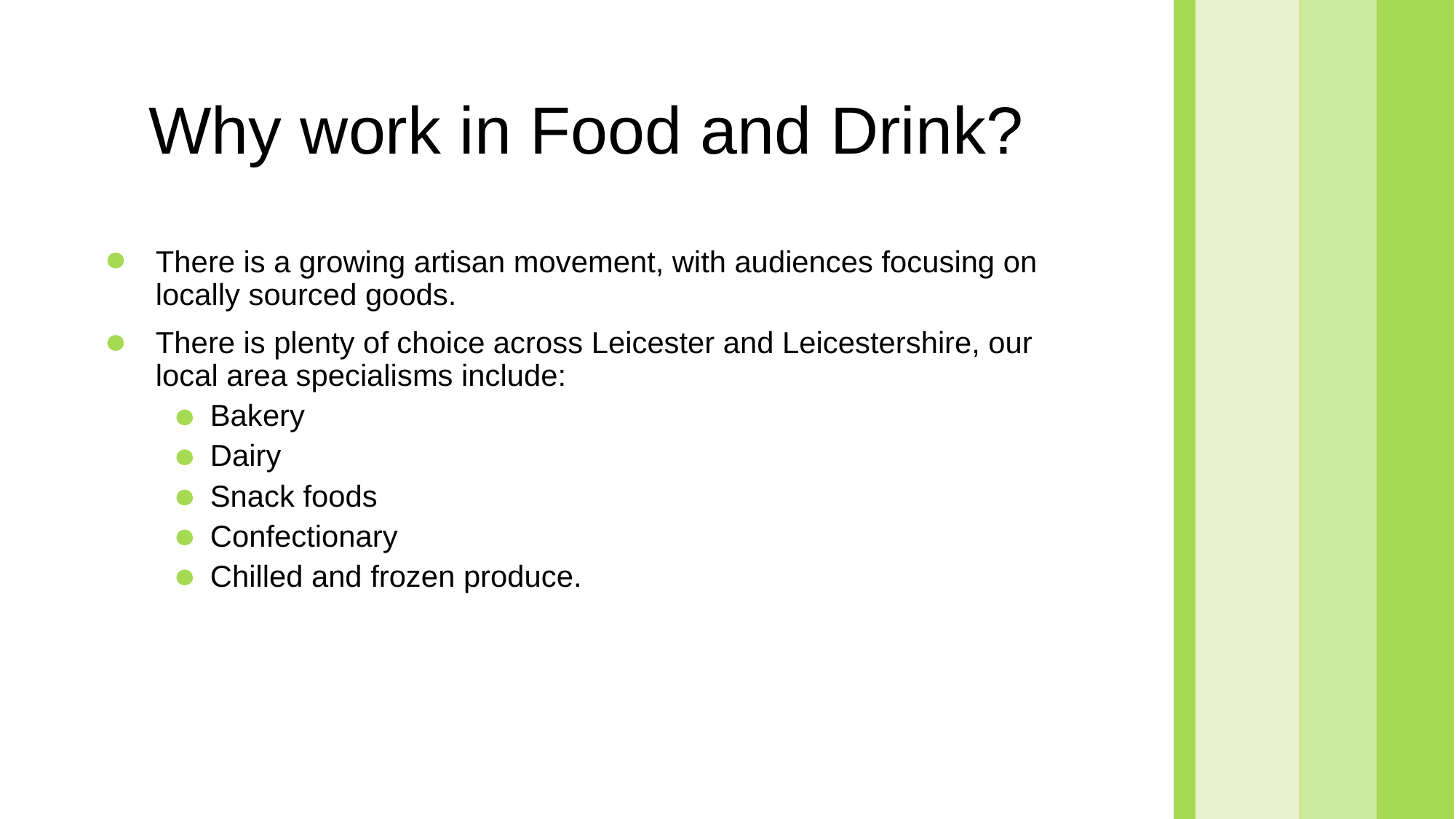

# Why work in Food and Drink?
There is a growing artisan movement, with audiences focusing on locally sourced goods.
There is plenty of choice across Leicester and Leicestershire, our local area specialisms include:
Bakery
Dairy
Snack foods
Confectionary
Chilled and frozen produce.